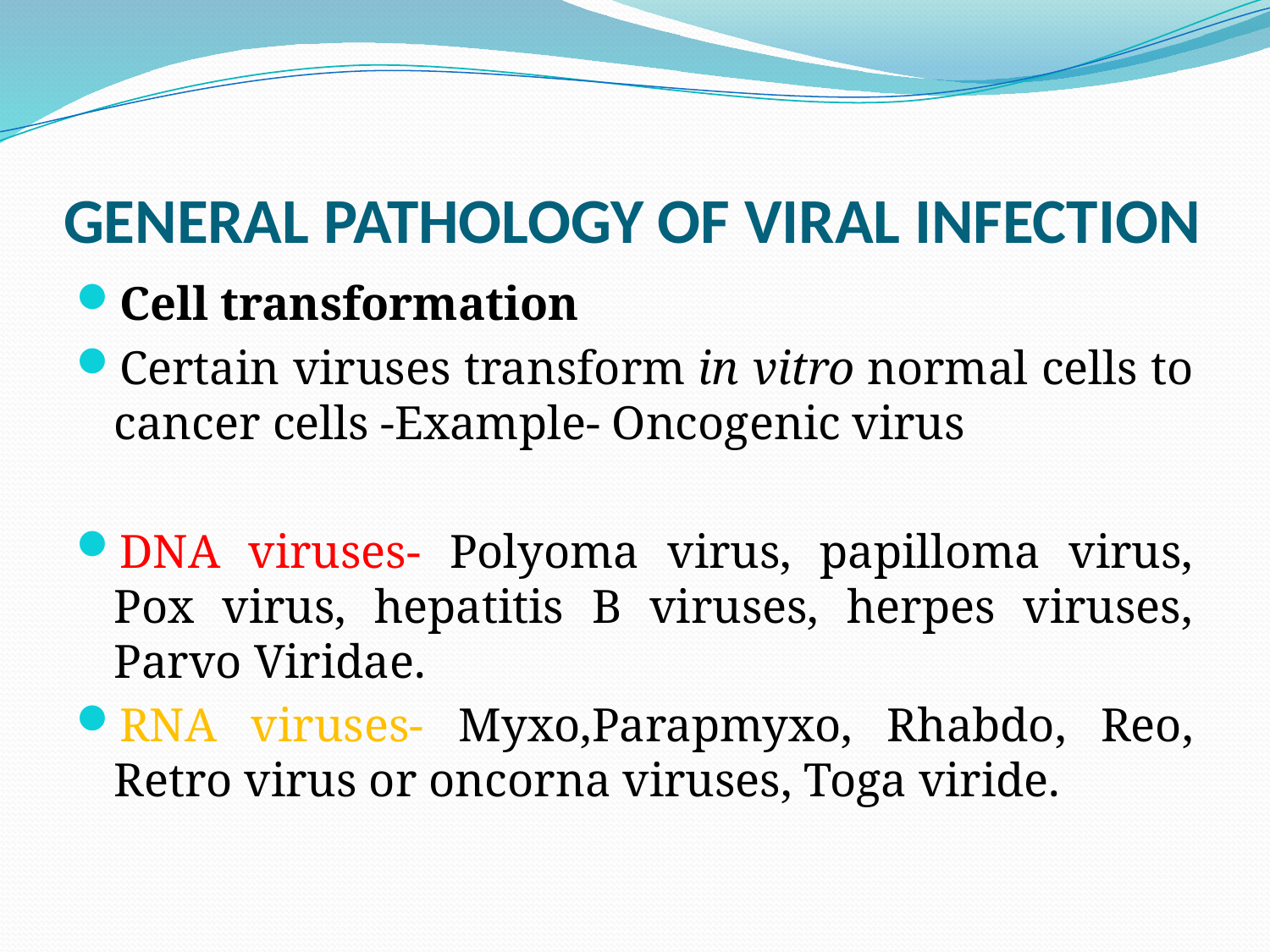

# GENERAL PATHOLOGY OF VIRAL INFECTION
Cell transformation
Certain viruses transform in vitro normal cells to cancer cells -Example- Oncogenic virus

DNA viruses- Polyoma virus, papilloma virus, Pox virus, hepatitis B viruses, herpes viruses, Parvo Viridae.
RNA viruses- Myxo,Parapmyxo, Rhabdo, Reo, Retro virus or oncorna viruses, Toga viride.